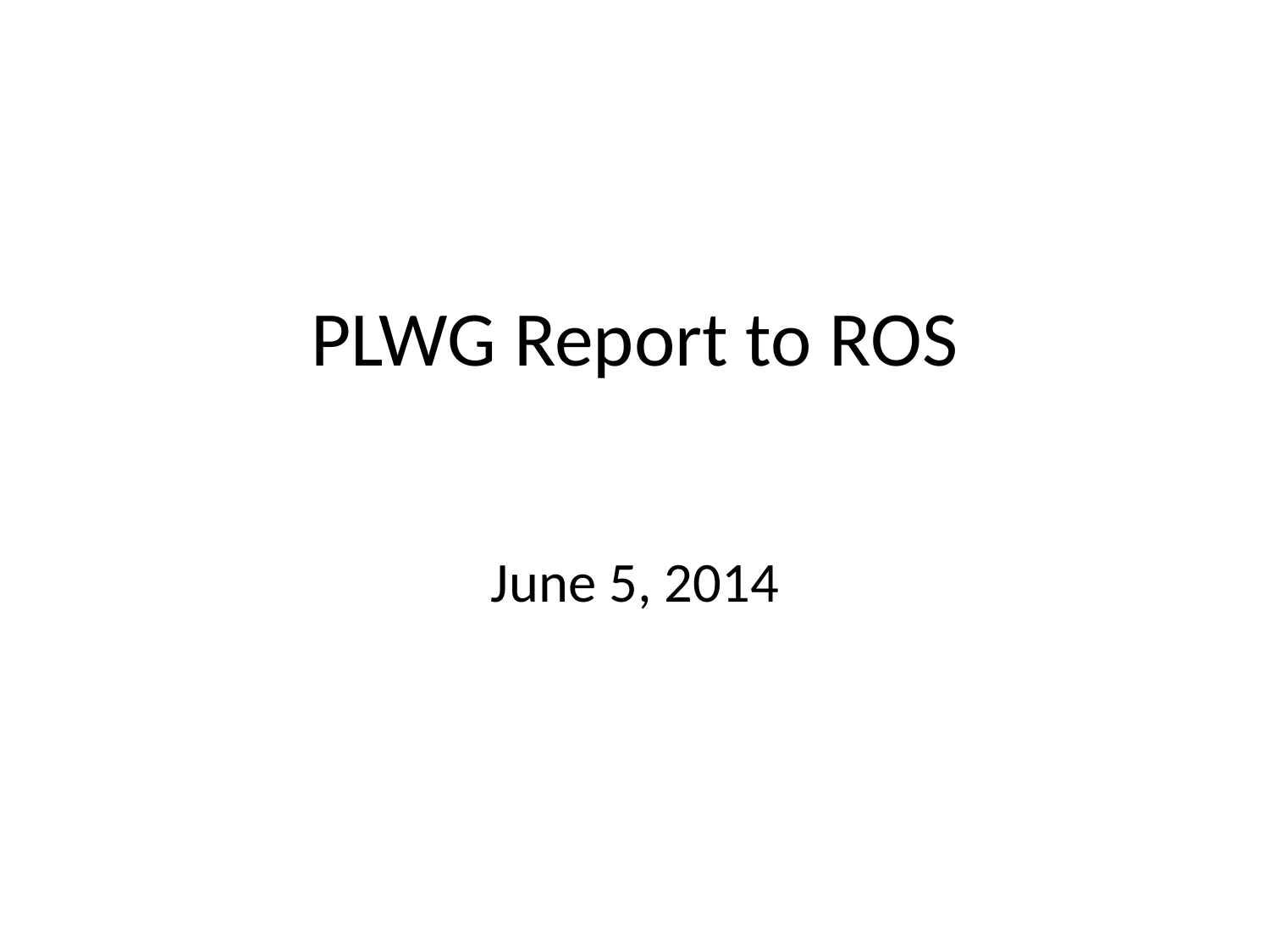

# PLWG Report to ROS
June 5, 2014